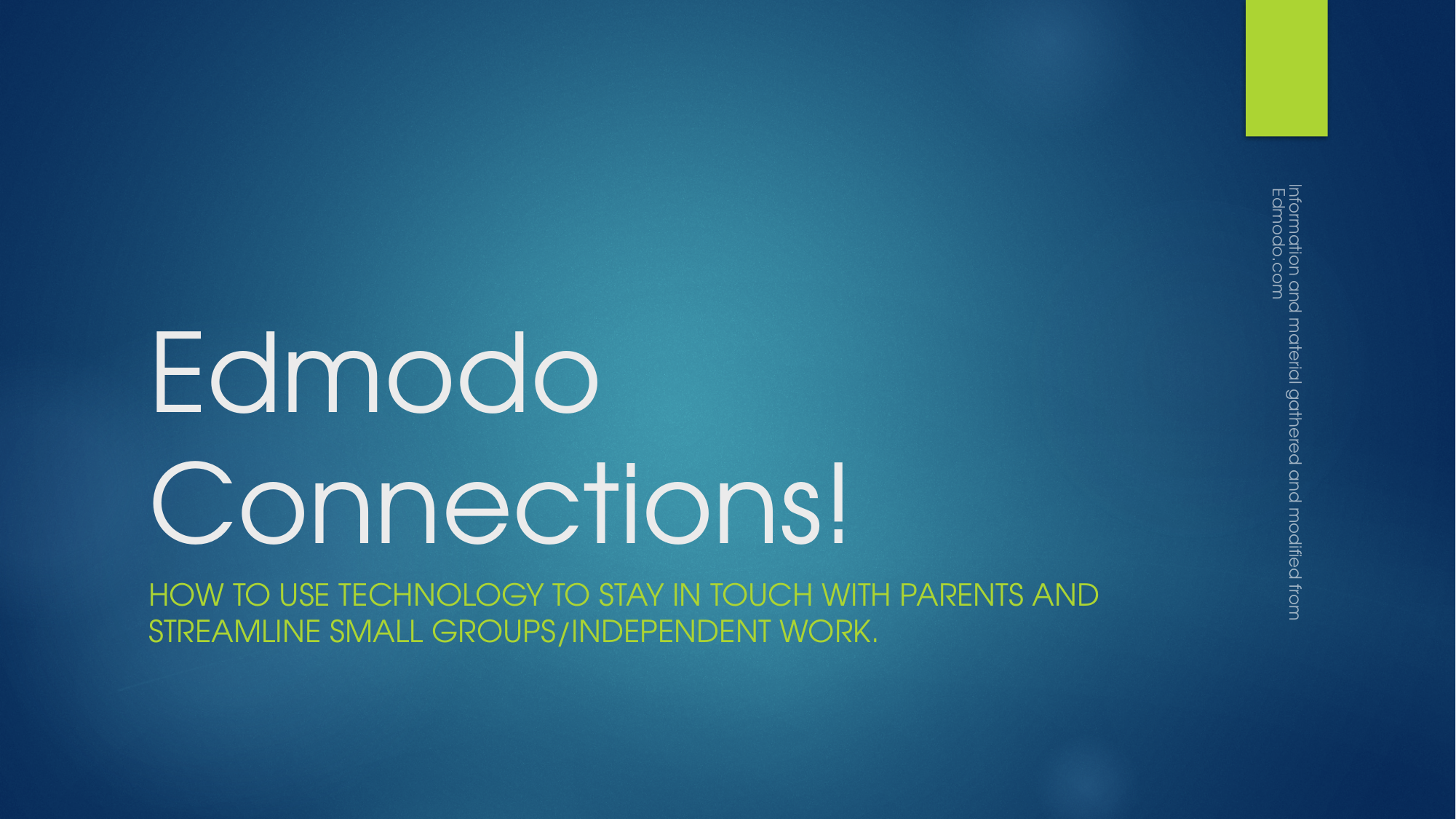

# Edmodo Connections!
Information and material gathered and modified from Edmodo.com
How to use technology to stay in touch with parents and streamline small groups/independent work.